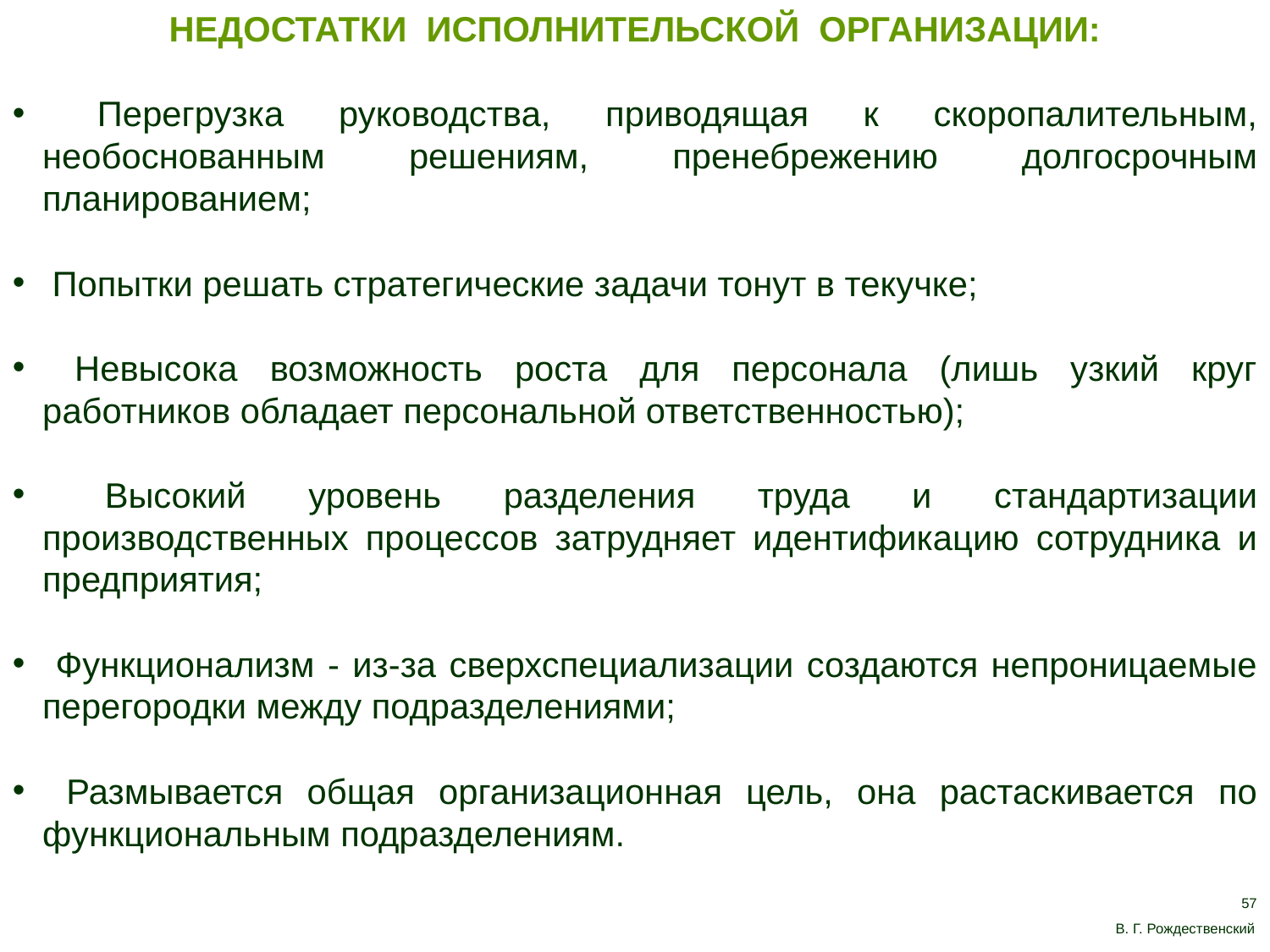

НЕДОСТАТКИ  ИСПОЛНИТЕЛЬСКОЙ  ОРГАНИЗАЦИИ:

 Перегрузка руководства, приводящая к скоропалительным, необоснованным решениям, пренебрежению долгосрочным планированием;

 Попытки решать стратегические задачи тонут в текучке;

 Невысока возможность роста для персонала (лишь узкий круг работников обладает персональной ответственностью);

 Высокий уровень разделения труда и стандартизации производственных процессов затрудняет идентификацию сотрудника и предприятия;

 Функционализм - из-за сверхспециализации создаются непроницаемые перегородки между подразделениями;

 Размывается общая организационная цель, она растаскивается по функциональным подразделениям.

57
В. Г. Рождественский